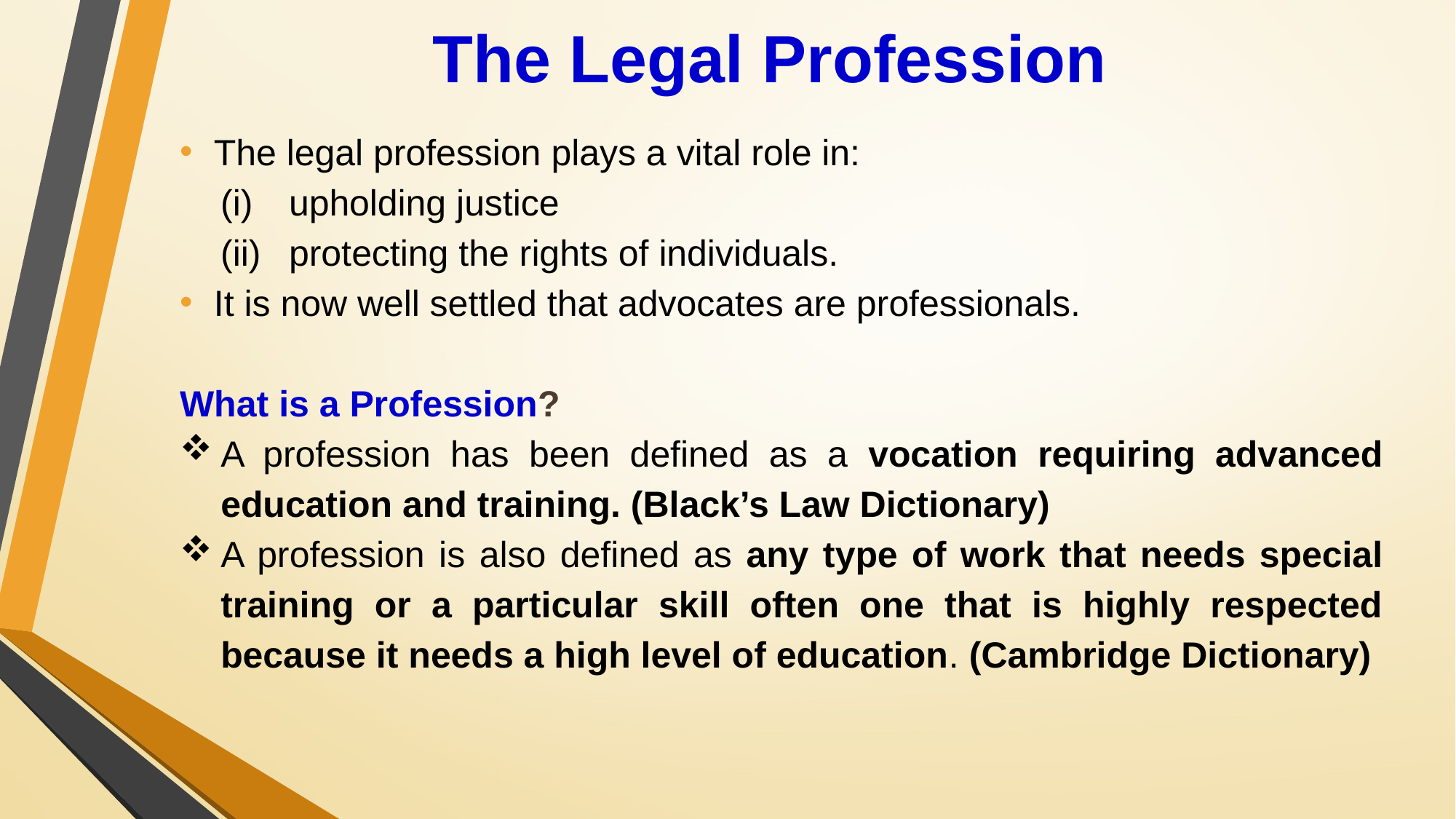

# The Legal Profession
The legal profession plays a vital role in:
    (i) 	upholding justice
    (ii)	protecting the rights of individuals.
It is now well settled that advocates are professionals.

What is a Profession?
A profession has been defined as a vocation requiring advanced education and training. (Black’s Law Dictionary)
A profession is also defined as any type of work that needs special training or a particular skill often one that is highly respected because it needs a high level of education. (Cambridge Dictionary)